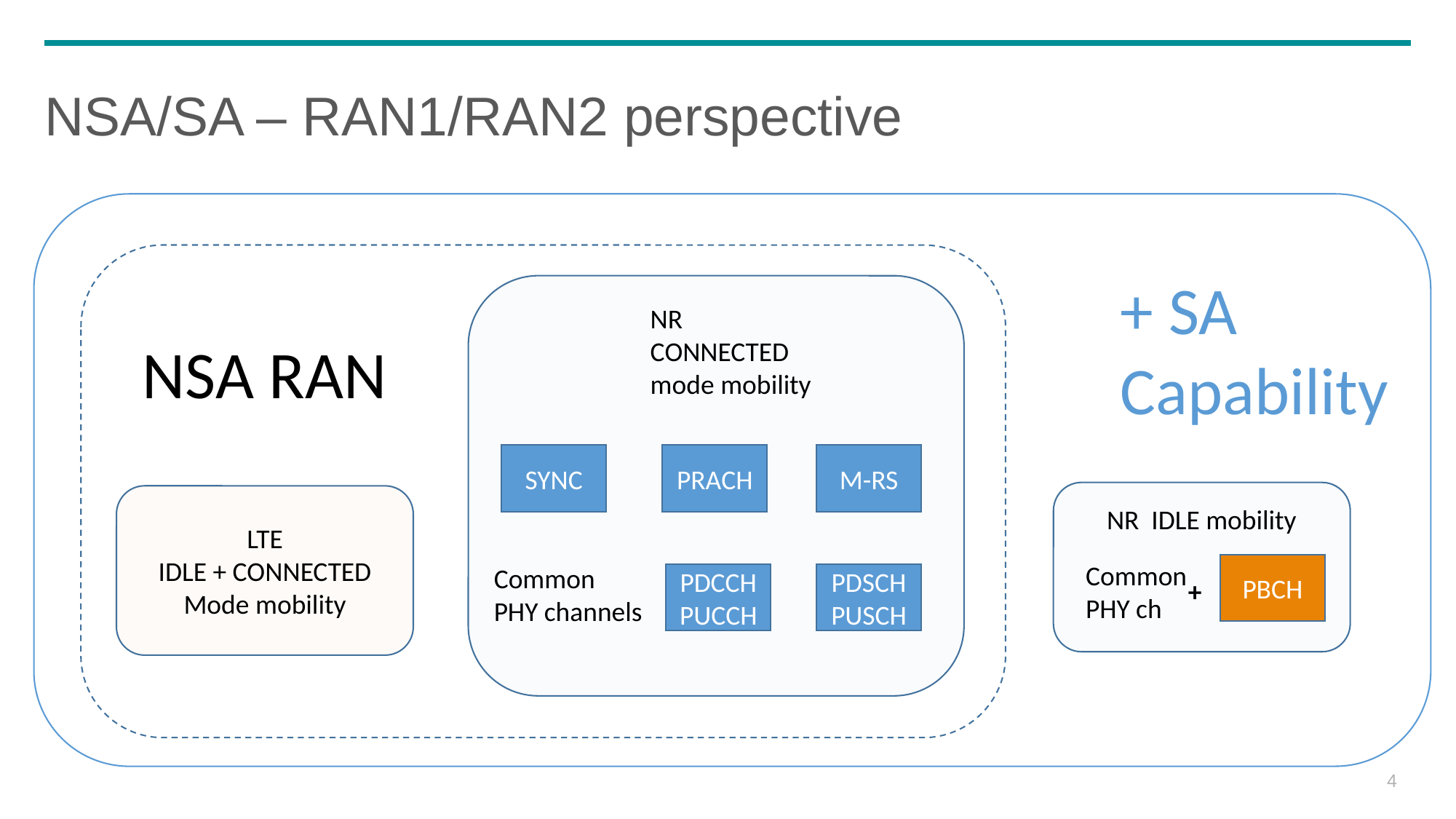

# NSA/SA – RAN1/RAN2 perspective

NR
CONNECTED
mode mobility
SYNC
PRACH
M-RS
PDCCHPUCCH
PDSCH
PUSCH
NSA RAN
LTE
IDLE + CONNECTED
Mode mobility
+ SA
Capability

NR  IDLE mobility
Common
PHY ch
PBCH
Common
PHY channels
+
4